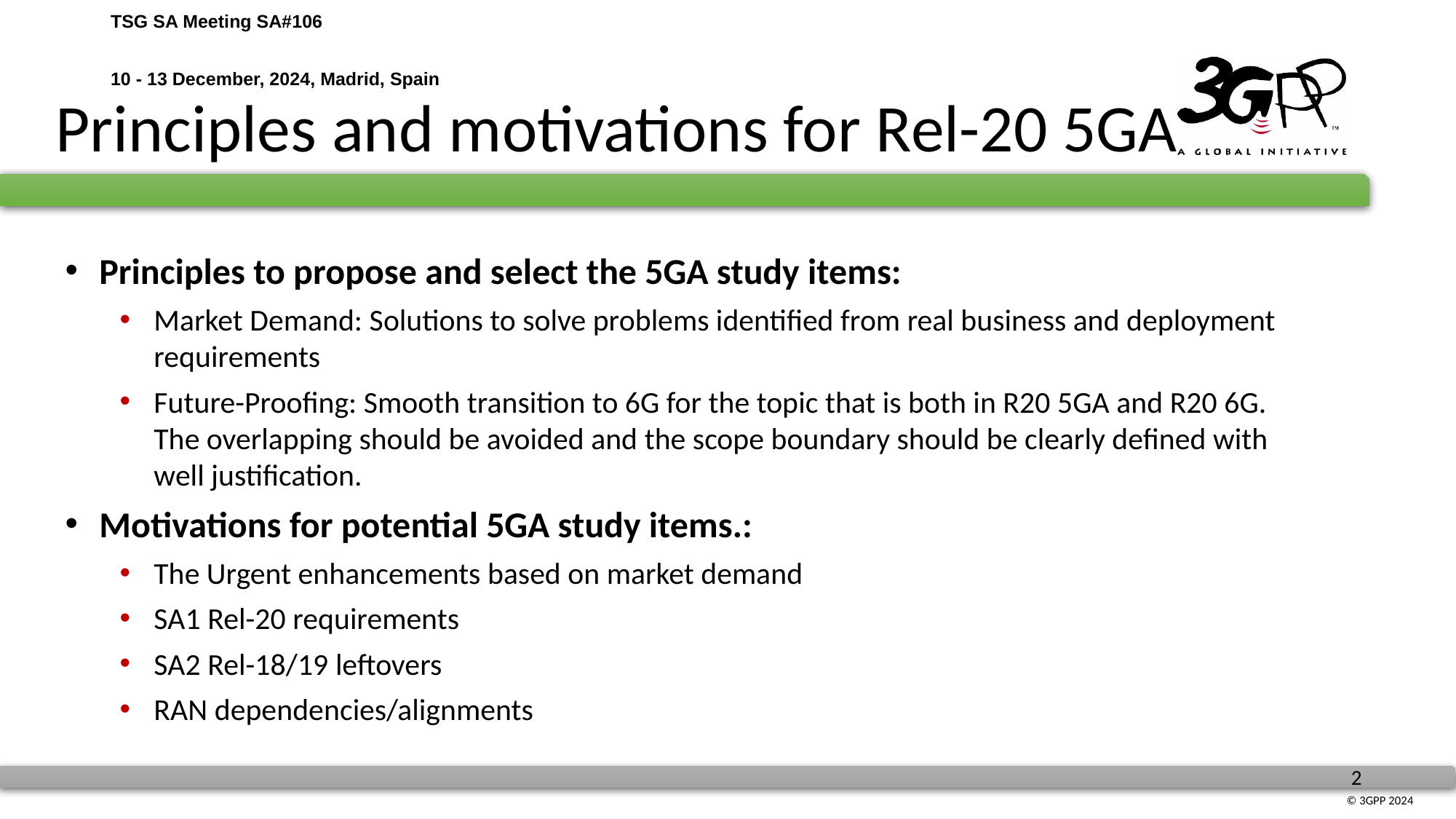

# Principles and motivations for Rel-20 5GA
Principles to propose and select the 5GA study items:
Market Demand: Solutions to solve problems identified from real business and deployment requirements
Future-Proofing: Smooth transition to 6G for the topic that is both in R20 5GA and R20 6G. The overlapping should be avoided and the scope boundary should be clearly defined with well justification.
Motivations for potential 5GA study items.:
The Urgent enhancements based on market demand
SA1 Rel-20 requirements
SA2 Rel-18/19 leftovers
RAN dependencies/alignments